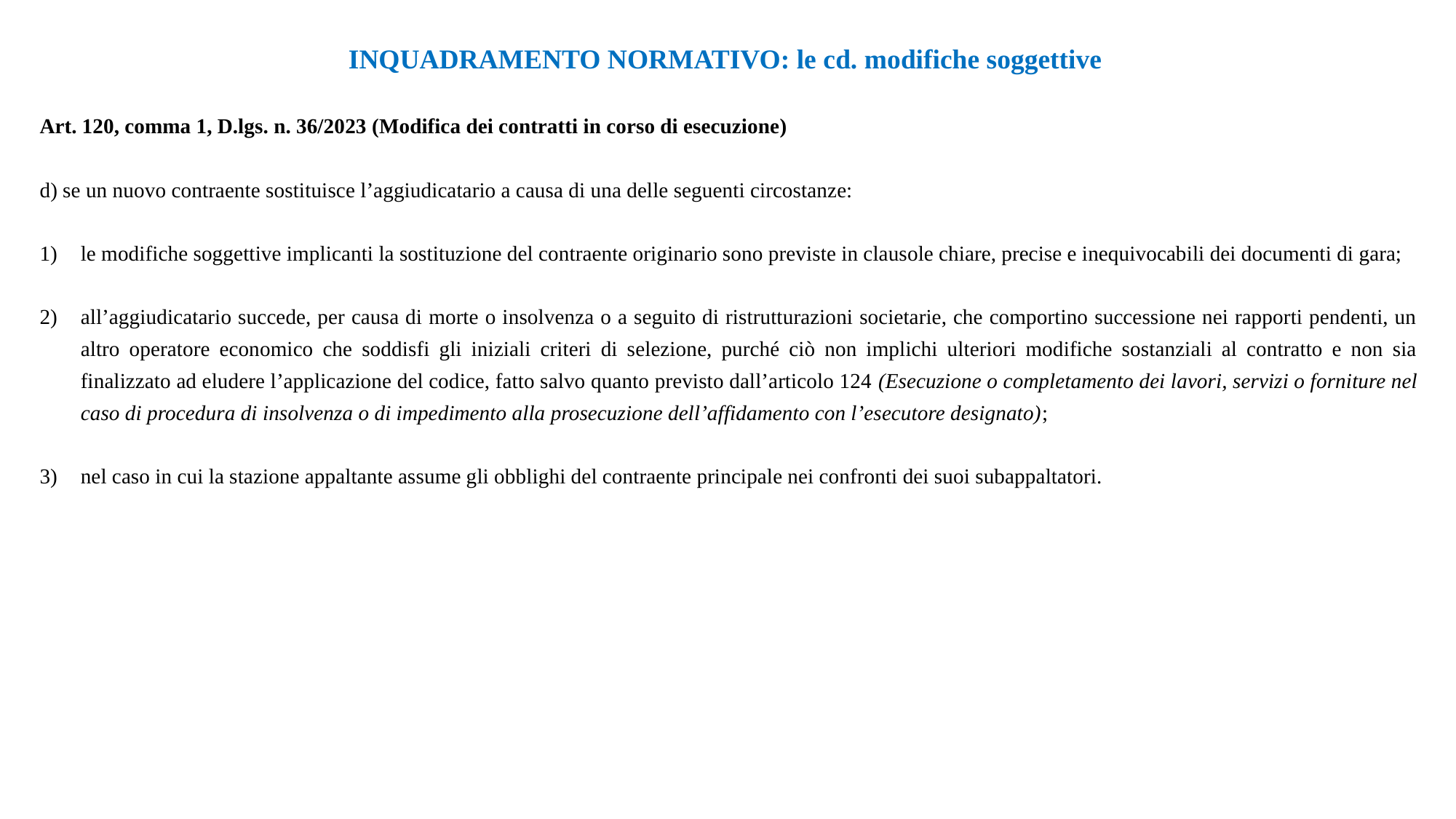

INQUADRAMENTO NORMATIVO: le cd. modifiche soggettive

Art. 120, comma 1, D.lgs. n. 36/2023 (Modifica dei contratti in corso di esecuzione)

d) se un nuovo contraente sostituisce l’aggiudicatario a causa di una delle seguenti circostanze:

le modifiche soggettive implicanti la sostituzione del contraente originario sono previste in clausole chiare, precise e inequivocabili dei documenti di gara;

all’aggiudicatario succede, per causa di morte o insolvenza o a seguito di ristrutturazioni societarie, che comportino successione nei rapporti pendenti, un altro operatore economico che soddisfi gli iniziali criteri di selezione, purché ciò non implichi ulteriori modifiche sostanziali al contratto e non sia finalizzato ad eludere l’applicazione del codice, fatto salvo quanto previsto dall’articolo 124 (Esecuzione o completamento dei lavori, servizi o forniture nel caso di procedura di insolvenza o di impedimento alla prosecuzione dell’affidamento con l’esecutore designato);

nel caso in cui la stazione appaltante assume gli obblighi del contraente principale nei confronti dei suoi subappaltatori.